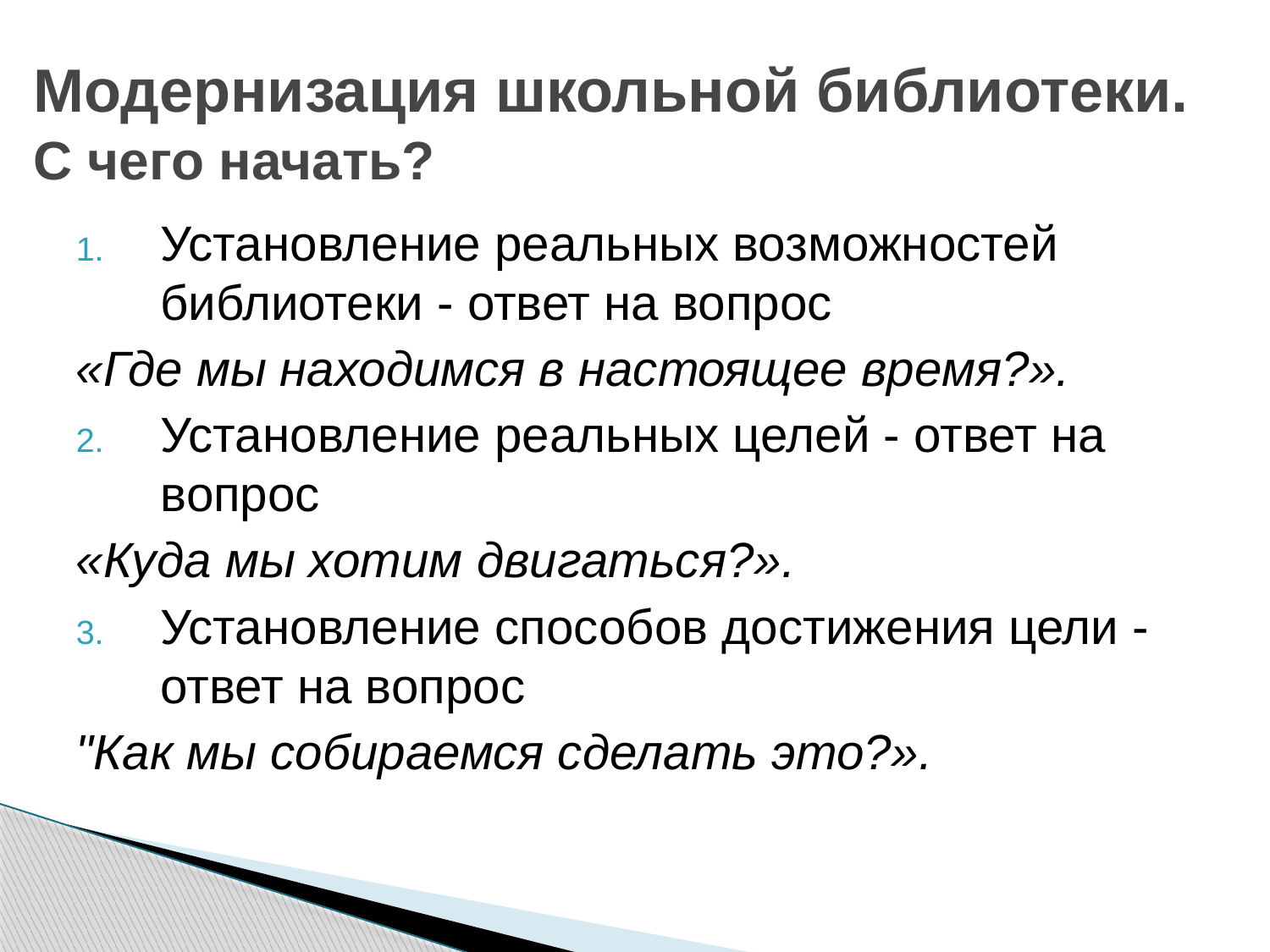

# Модернизация школьной библиотеки. С чего начать?
Установление реальных возможностей библиотеки - ответ на вопрос
«Где мы находимся в настоящее время?».
Установление реальных целей - ответ на вопрос
«Куда мы хотим двигаться?».
Установление способов достижения цели - ответ на вопрос
"Как мы собираемся сделать это?».